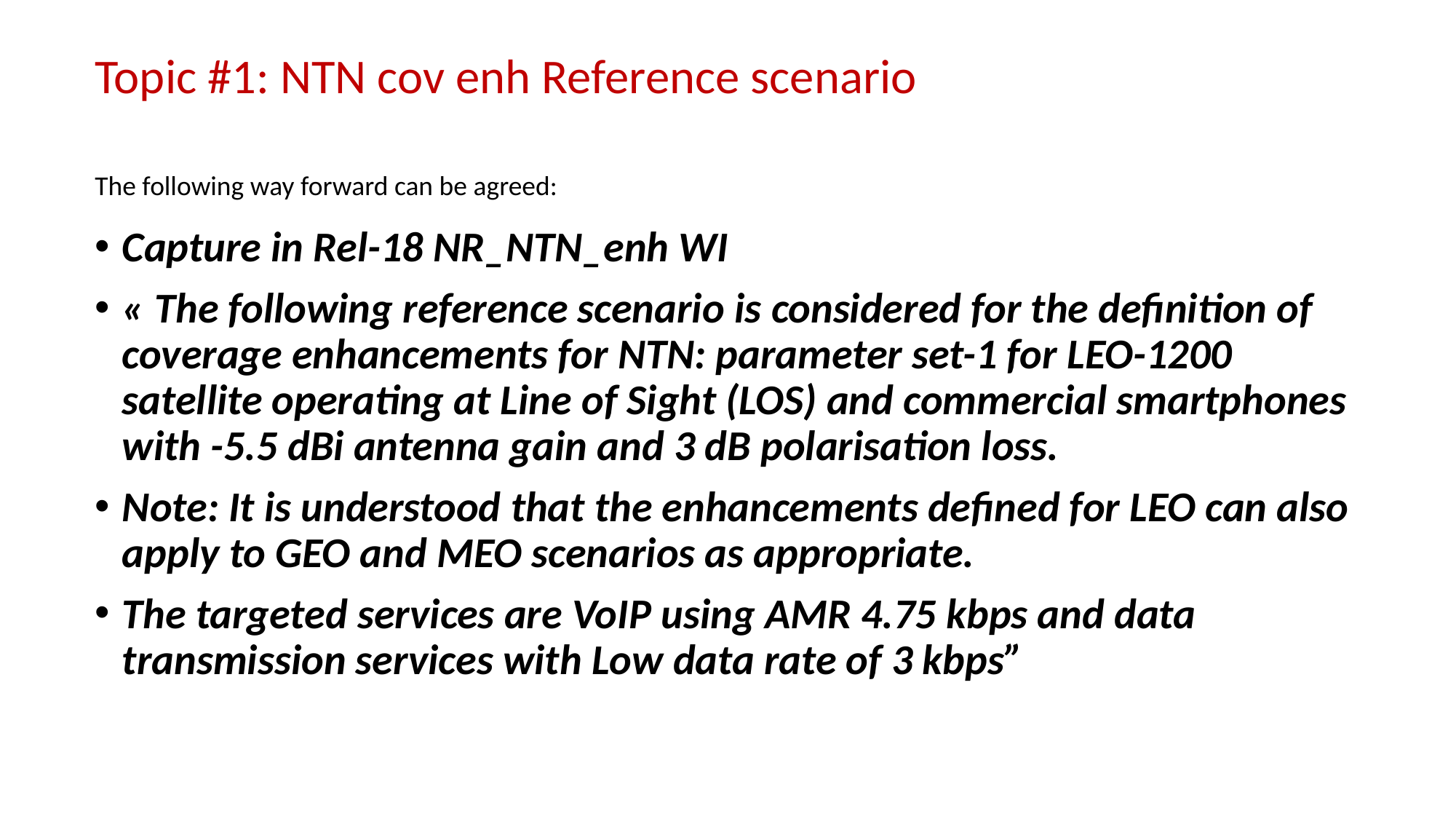

# Topic #1: NTN cov enh Reference scenario
The following way forward can be agreed:
Capture in Rel-18 NR_NTN_enh WI
« The following reference scenario is considered for the definition of coverage enhancements for NTN: parameter set-1 for LEO-1200 satellite operating at Line of Sight (LOS) and commercial smartphones with -5.5 dBi antenna gain and 3 dB polarisation loss.
Note: It is understood that the enhancements defined for LEO can also apply to GEO and MEO scenarios as appropriate.
The targeted services are VoIP using AMR 4.75 kbps and data transmission services with Low data rate of 3 kbps”